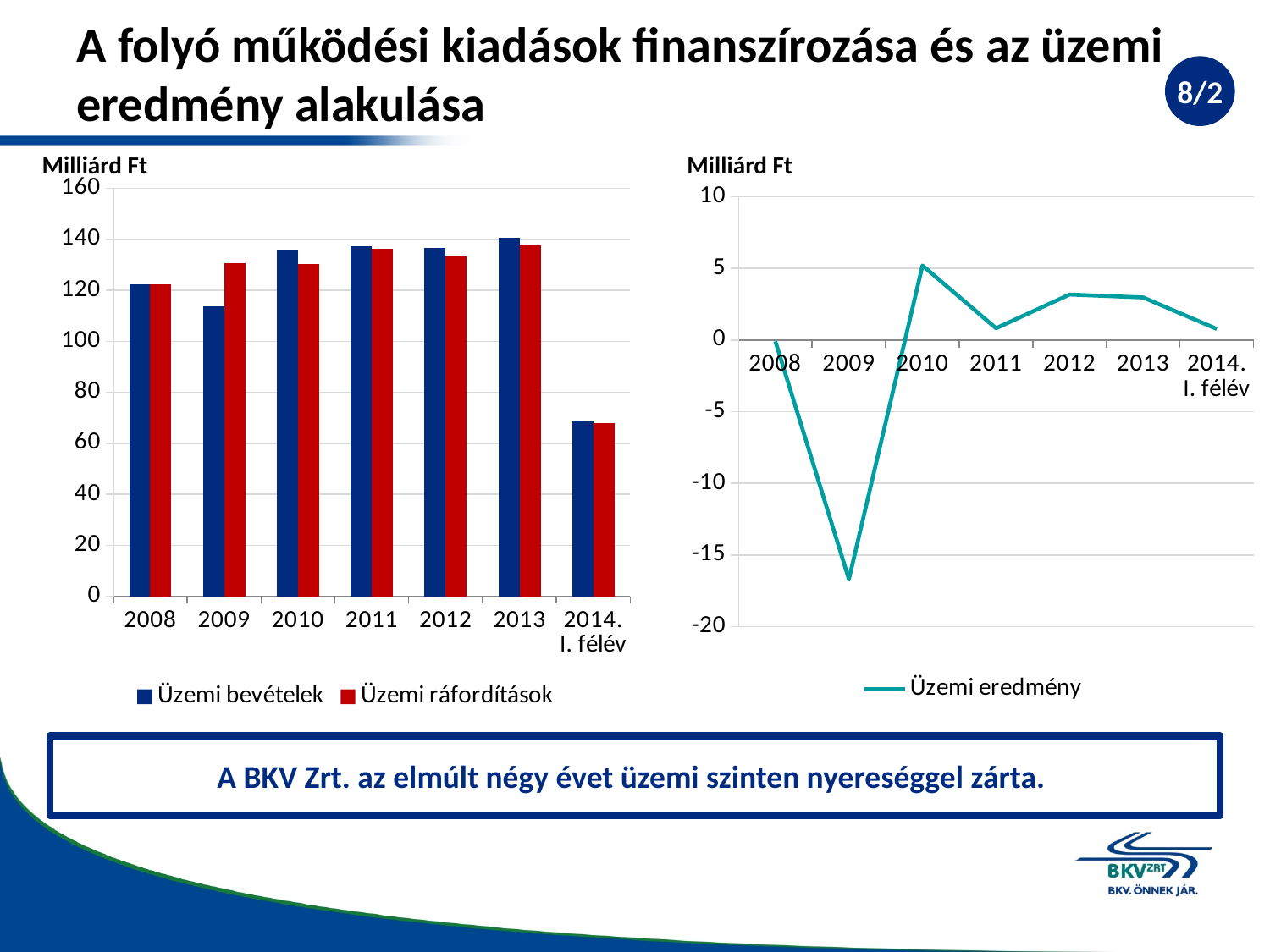

# A folyó működési kiadások finanszírozása és az üzemi eredmény alakulása
8/2
Milliárd Ft
Milliárd Ft

### Chart

| Category | Üzemi bevételek | Üzemi ráfordítások |
|---|---|---|
| 2008 | 122.39 | 122.468 |
| 2009 | 113.856 | 130.537 |
| 2010 | 135.584 | 130.384 |
| 2011 | 137.129 | 136.305 |
| 2012 | 136.589 | 133.411 |
| 2013 | 140.69 | 137.721 |
| 2014. I. félév | 68.759 | 67.985 |

### Chart

| Category | Üzemi eredmény |
|---|---|
| 2008 | -0.078 |
| 2009 | -16.681 |
| 2010 | 5.2 |
| 2011 | 0.824 |
| 2012 | 3.178 |
| 2013 | 2.969 |
| 2014. I. félév | 0.774 |
A BKV Zrt. az elmúlt négy évet üzemi szinten nyereséggel zárta.